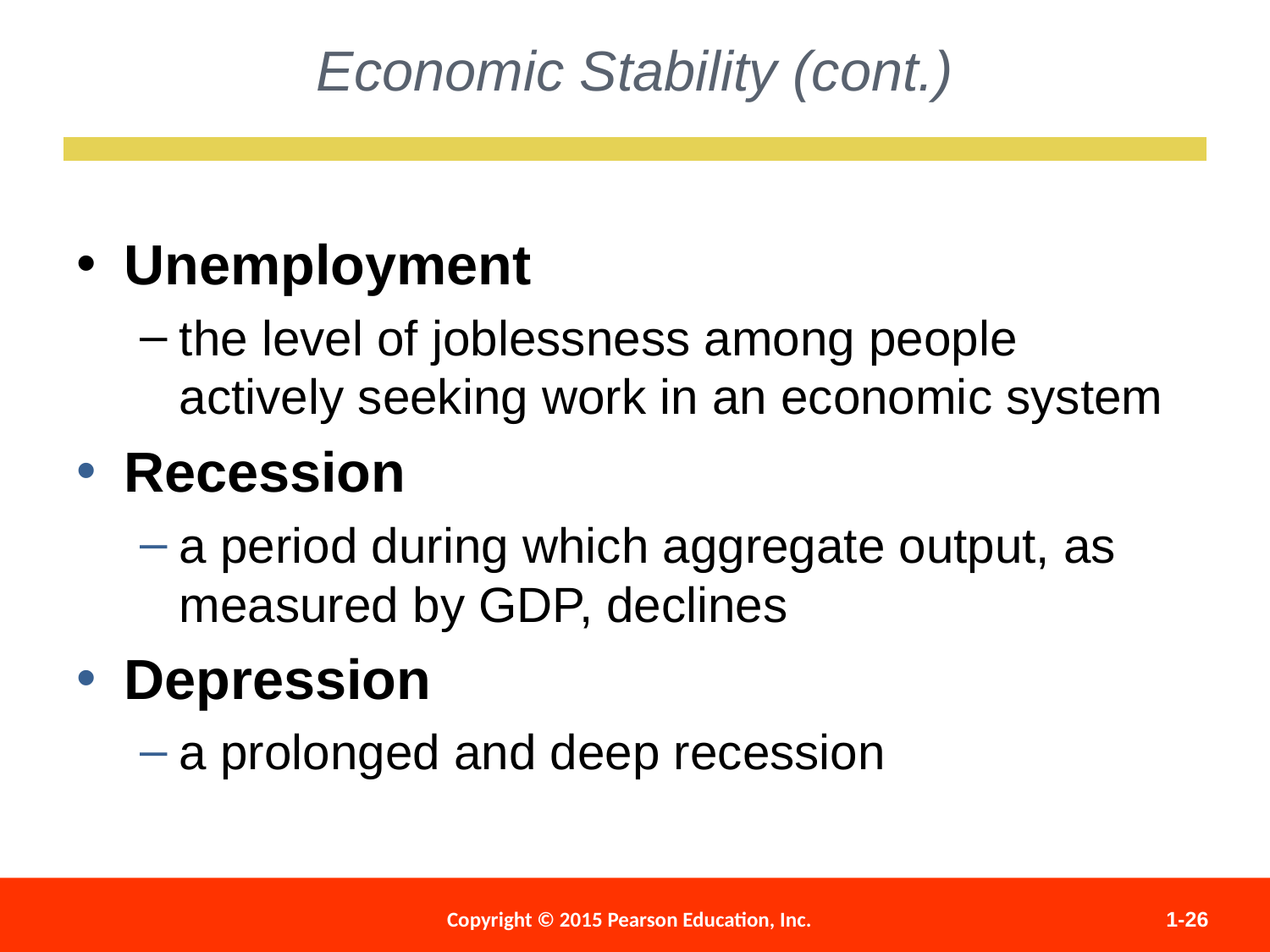

Unemployment
the level of joblessness among people actively seeking work in an economic system
Recession
a period during which aggregate output, as measured by GDP, declines
Depression
a prolonged and deep recession

Economic Stability (cont.)